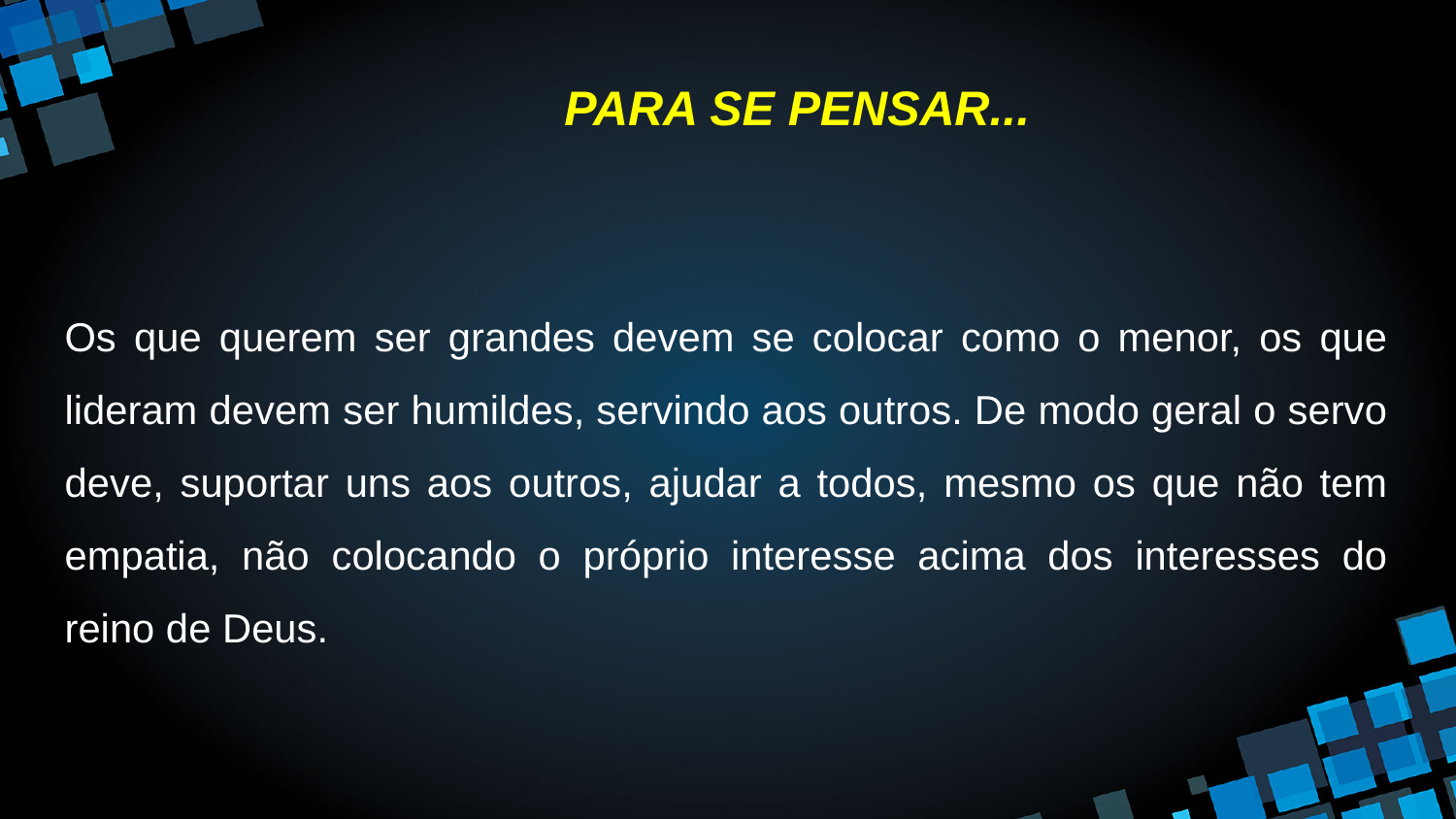

# PARA SE PENSAR...

Os que querem ser grandes devem se colocar como o menor, os que lideram devem ser humildes, servindo aos outros. De modo geral o servo deve, suportar uns aos outros, ajudar a todos, mesmo os que não tem empatia, não colocando o próprio interesse acima dos interesses do reino de Deus.